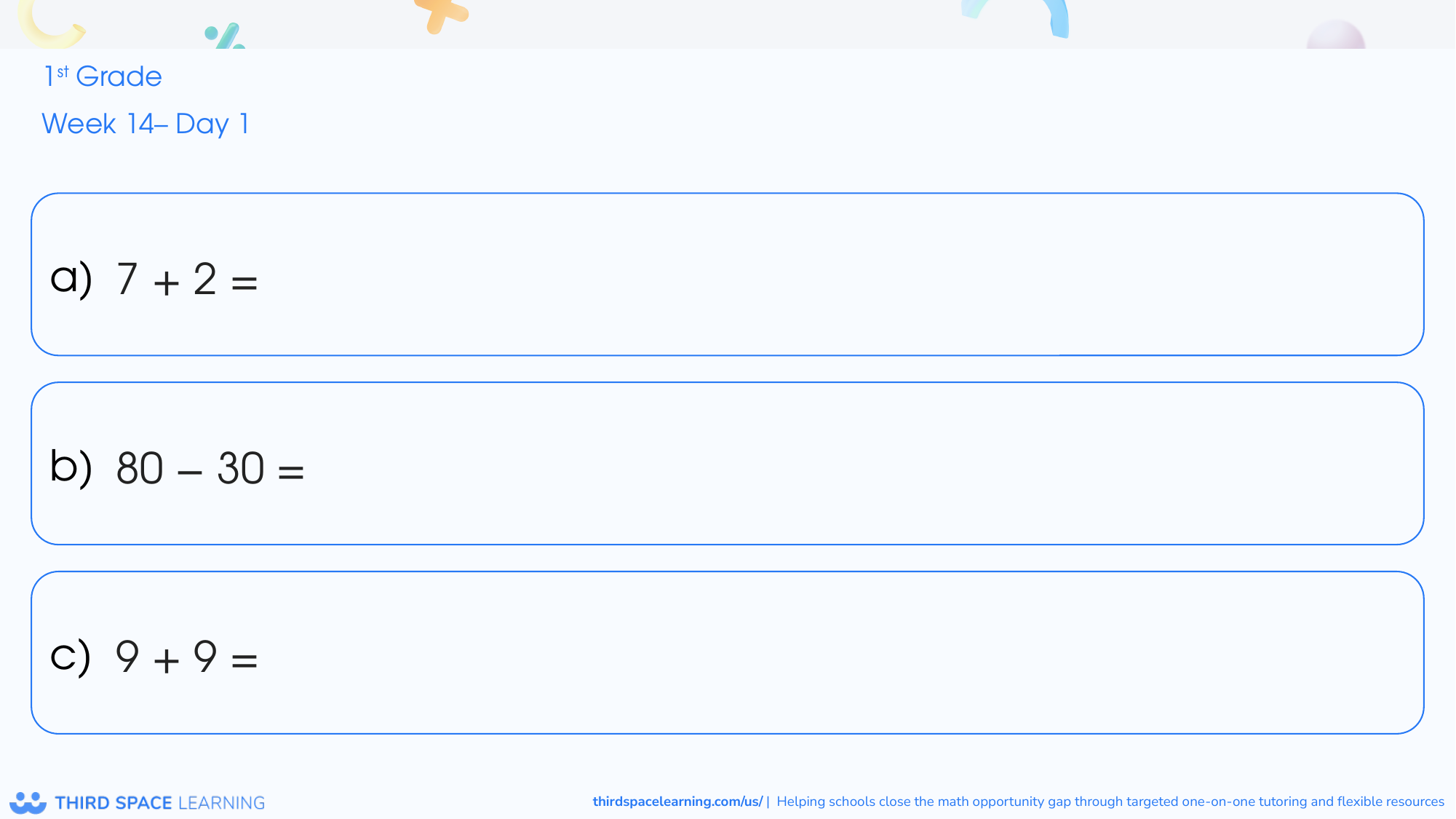

1st Grade
Week 14– Day 1
7 + 2 =
80 − 30 =
9 + 9 =